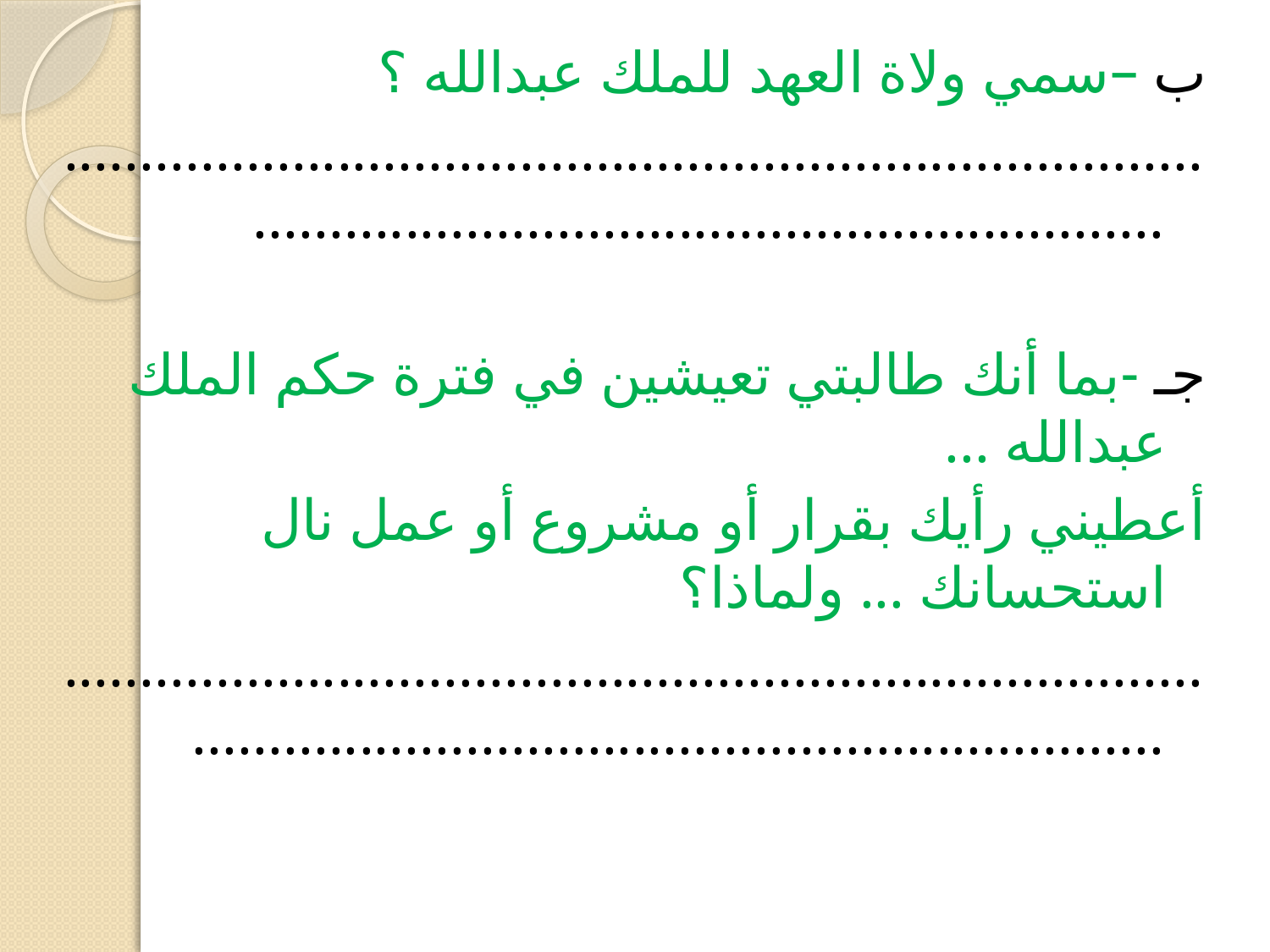

ب –سمي ولاة العهد للملك عبدالله ؟
.......................................................................................................................................

جـ -بما أنك طالبتي تعيشين في فترة حكم الملك عبدالله ...
أعطيني رأيك بقرار أو مشروع أو عمل نال استحسانك ... ولماذا؟
...........................................................................................................................................